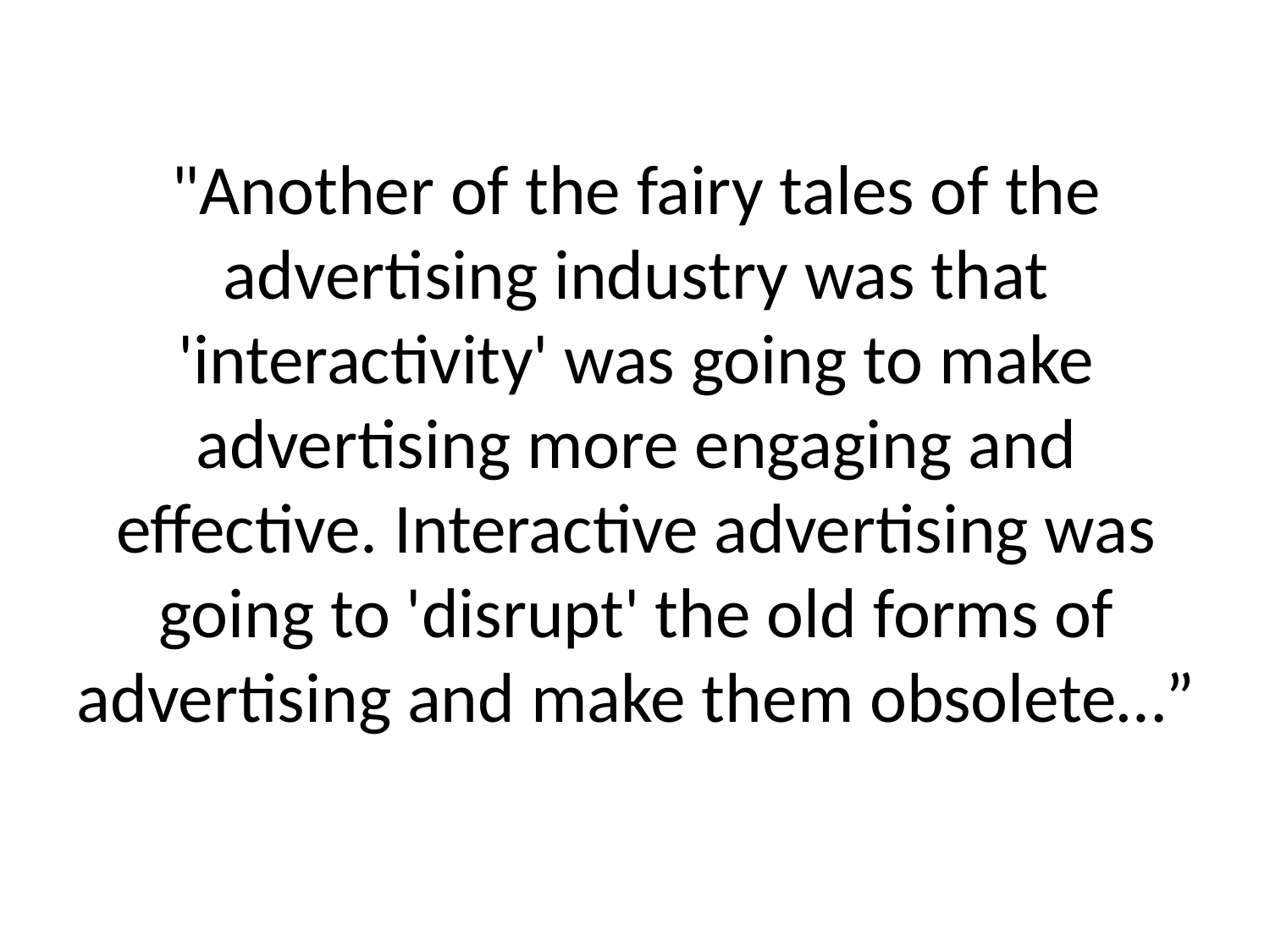

"Another of the fairy tales of the advertising industry was that 'interactivity' was going to make advertising more engaging and effective. Interactive advertising was going to 'disrupt' the old forms of advertising and make them obsolete…”